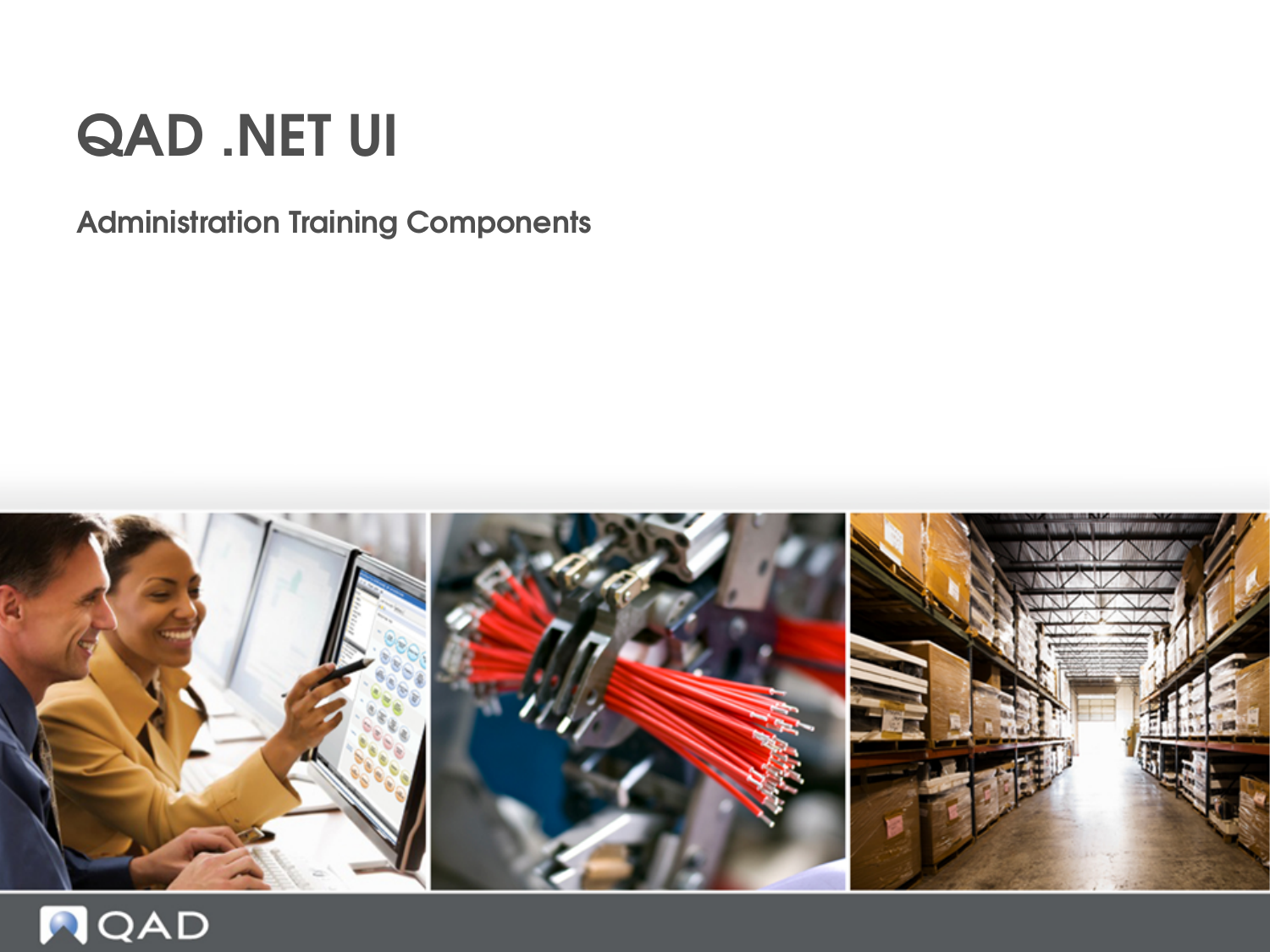

# QAD .NET UI
Administration Training Components